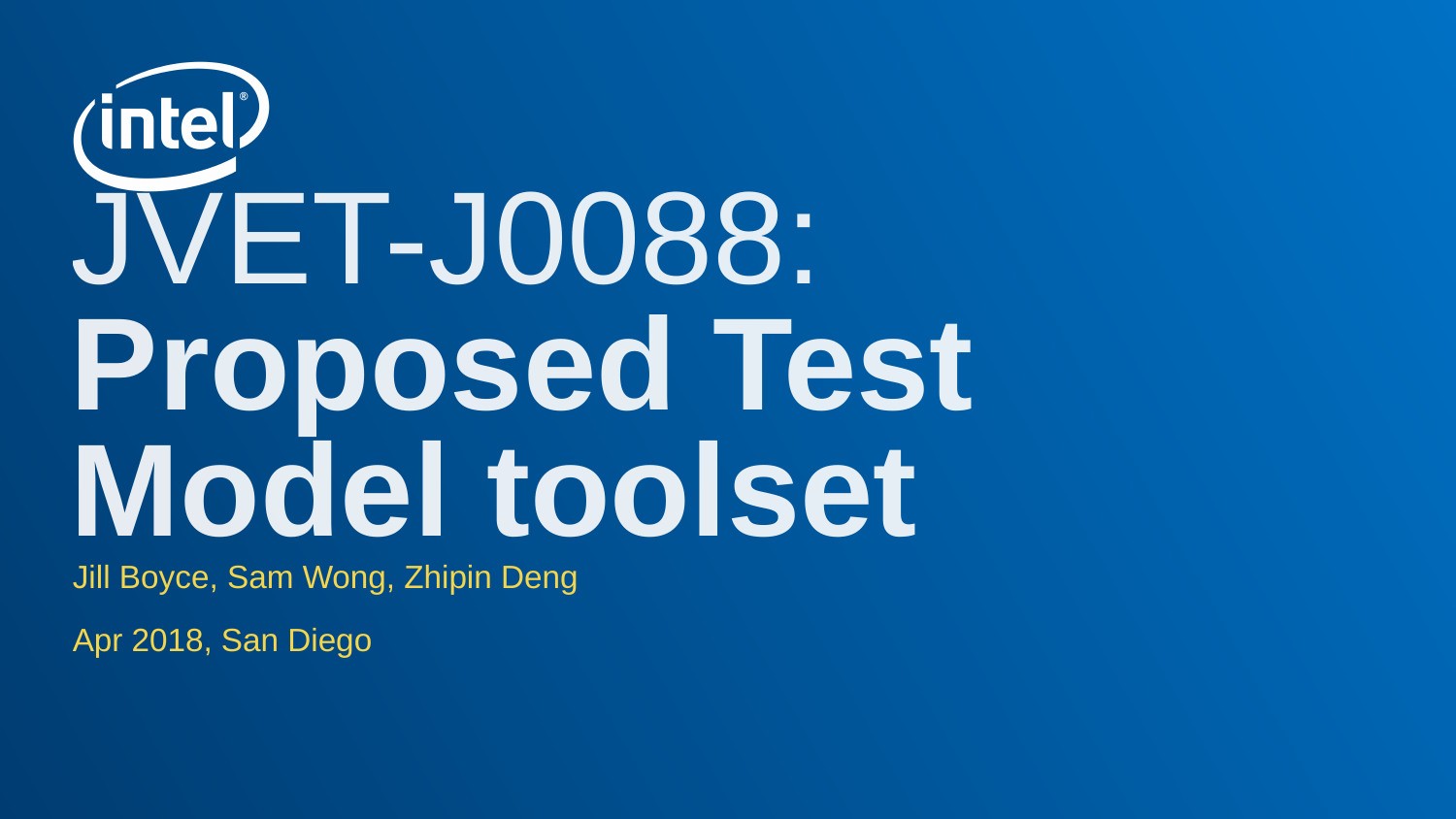

# JVET-J0088: Proposed Test Model toolset
Jill Boyce, Sam Wong, Zhipin Deng
Apr 2018, San Diego